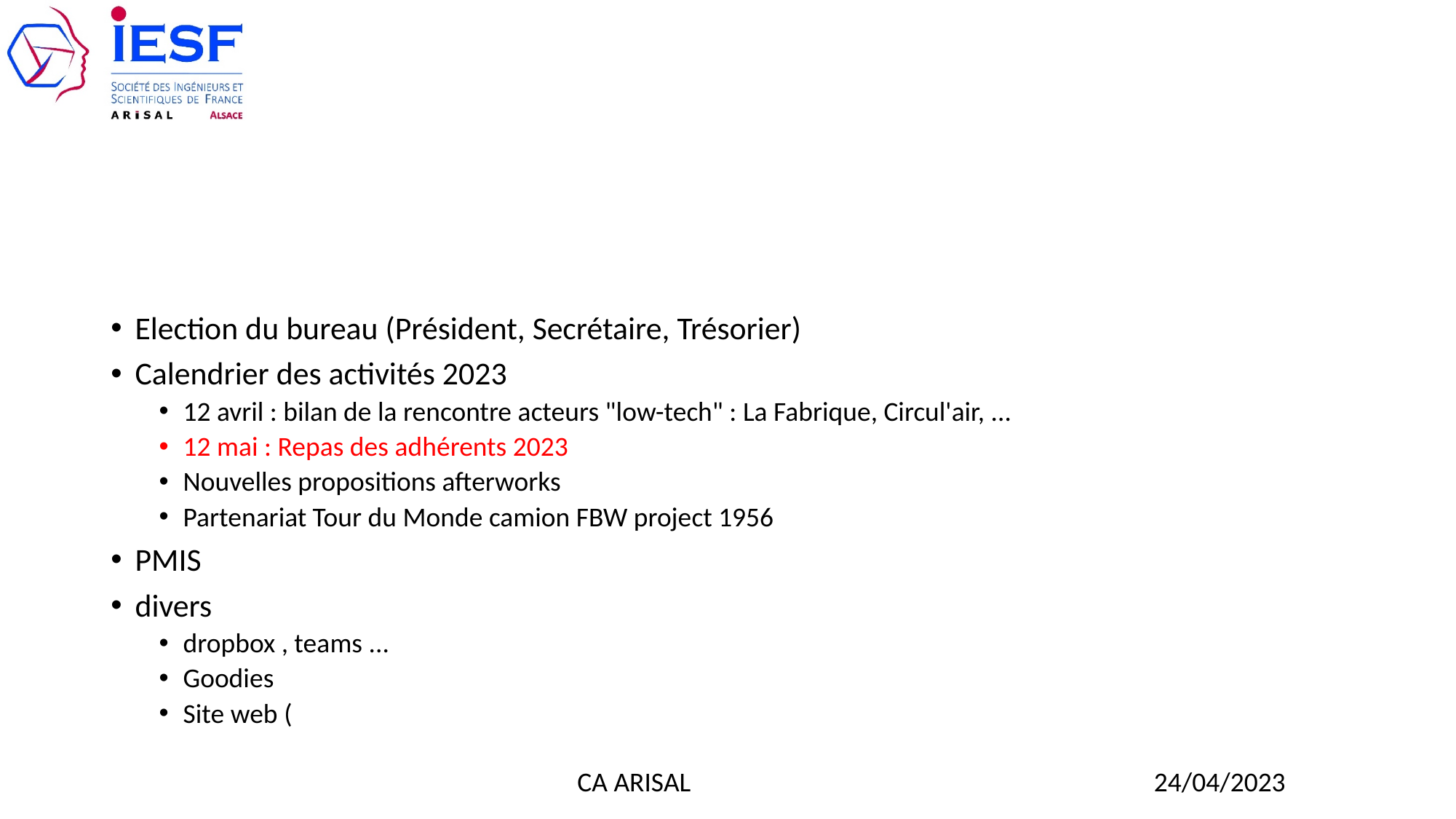

#
Election du bureau (Président, Secrétaire, Trésorier)
Calendrier des activités 2023
12 avril : bilan de la rencontre acteurs "low-tech" : La Fabrique, Circul'air, ...
12 mai : Repas des adhérents 2023
Nouvelles propositions afterworks
Partenariat Tour du Monde camion FBW project 1956
PMIS
divers
dropbox , teams ...
Goodies
Site web (